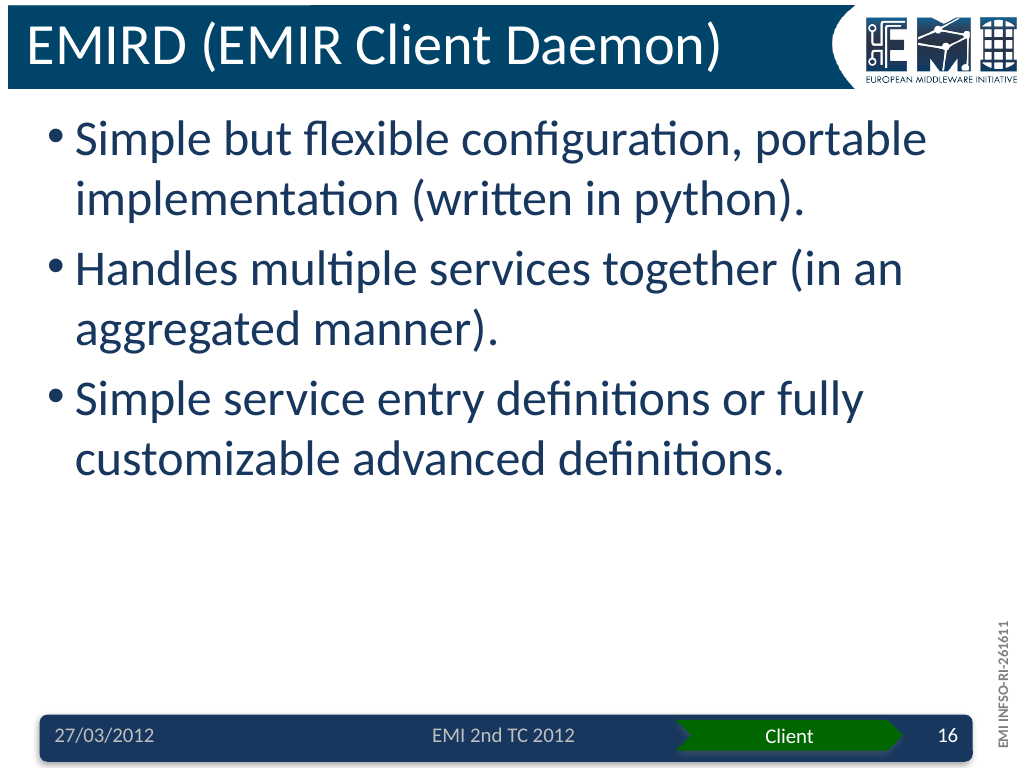

# EMIRD (EMIR Client Daemon)
Simple but flexible configuration, portable implementation (written in python).
Handles multiple services together (in an aggregated manner).
Simple service entry definitions or fully customizable advanced definitions.

27/03/2012
EMI 2nd TC 2012
16
Client